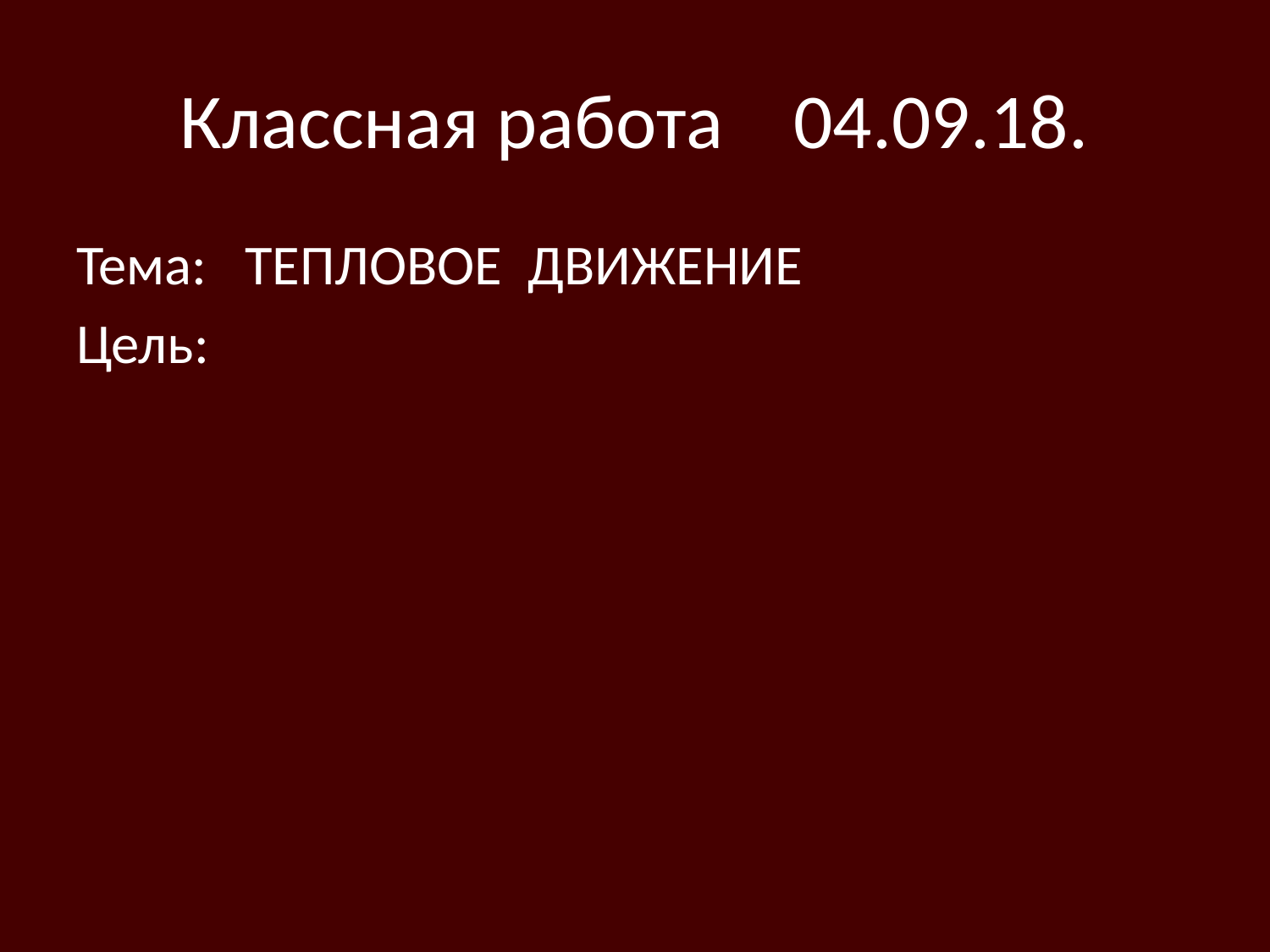

# Классная работа    04.09.18.
Тема:   ТЕПЛОВОЕ  ДВИЖЕНИЕ
Цель: